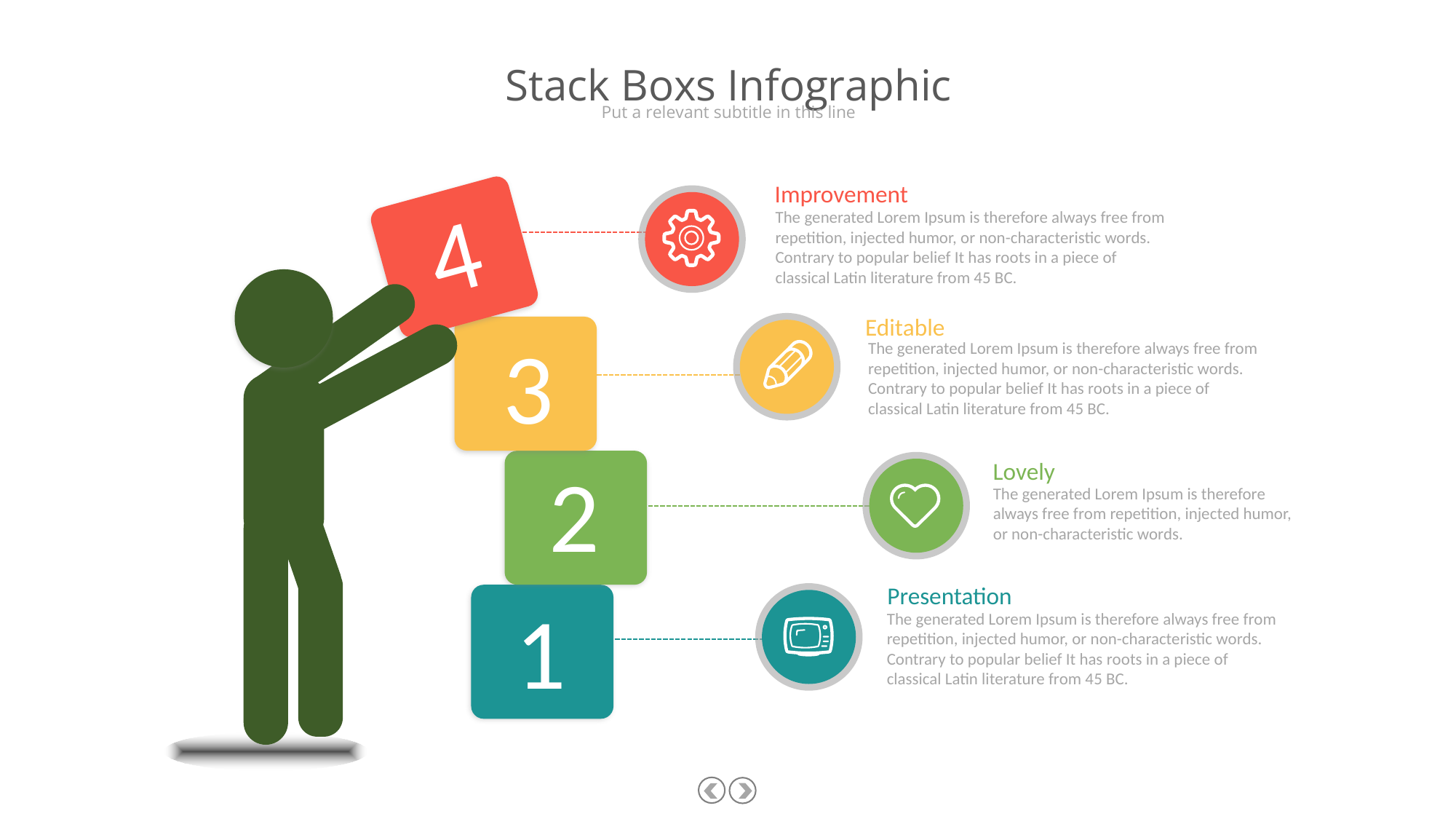

Stack Boxs Infographic
Put a relevant subtitle in this line
Improvement
4

The generated Lorem Ipsum is therefore always free from repetition, injected humor, or non-characteristic words. Contrary to popular belief It has roots in a piece of classical Latin literature from 45 BC.

Editable

3
The generated Lorem Ipsum is therefore always free from repetition, injected humor, or non-characteristic words. Contrary to popular belief It has roots in a piece of classical Latin literature from 45 BC.

2

Lovely

The generated Lorem Ipsum is therefore always free from repetition, injected humor, or non-characteristic words.

Presentation
1

The generated Lorem Ipsum is therefore always free from repetition, injected humor, or non-characteristic words. Contrary to popular belief It has roots in a piece of classical Latin literature from 45 BC.